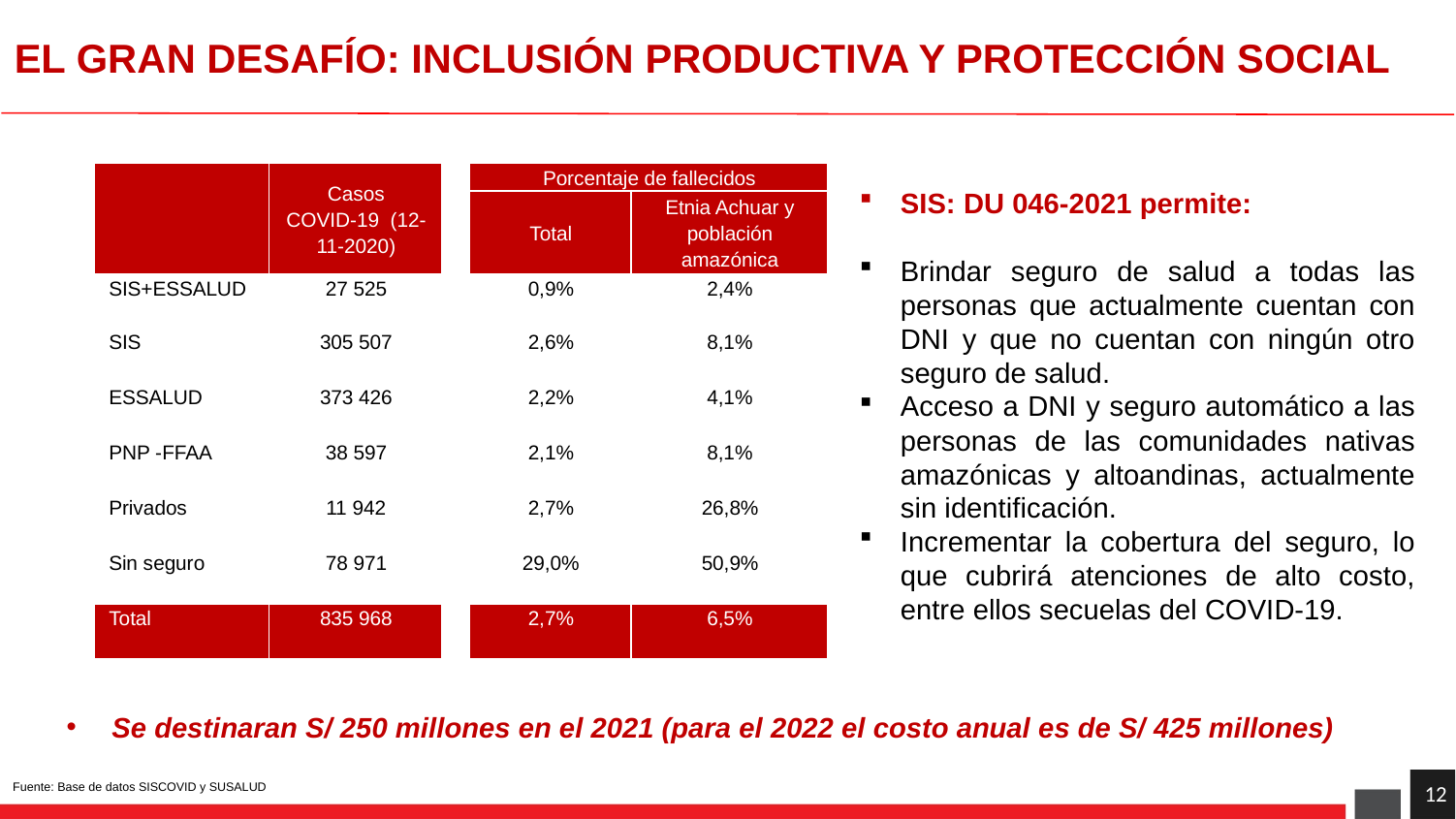

EL GRAN DESAFÍO: INCLUSIÓN PRODUCTIVA Y PROTECCIÓN SOCIAL

SIS: DU 046-2021 permite:

Brindar seguro de salud a todas las personas que actualmente cuentan con DNI y que no cuentan con ningún otro seguro de salud.
Acceso a DNI y seguro automático a las personas de las comunidades nativas amazónicas y altoandinas, actualmente sin identificación.
Incrementar la cobertura del seguro, lo que cubrirá atenciones de alto costo, entre ellos secuelas del COVID-19.
|  | Casos COVID-19 (12-11-2020) |  | Porcentaje de fallecidos |  |
| --- | --- | --- | --- | --- |
|  |  |  | Total | Etnia Achuar y población amazónica |
| SIS+ESSALUD | 27 525 |  | 0,9% | 2,4% |
| SIS | 305 507 |  | 2,6% | 8,1% |
| ESSALUD | 373 426 |  | 2,2% | 4,1% |
| PNP -FFAA | 38 597 |  | 2,1% | 8,1% |
| Privados | 11 942 |  | 2,7% | 26,8% |
| Sin seguro | 78 971 |  | 29,0% | 50,9% |
| Total | 835 968 |  | 2,7% | 6,5% |
Se destinaran S/ 250 millones en el 2021 (para el 2022 el costo anual es de S/ 425 millones)
12
Fuente: Base de datos SISCOVID y SUSALUD